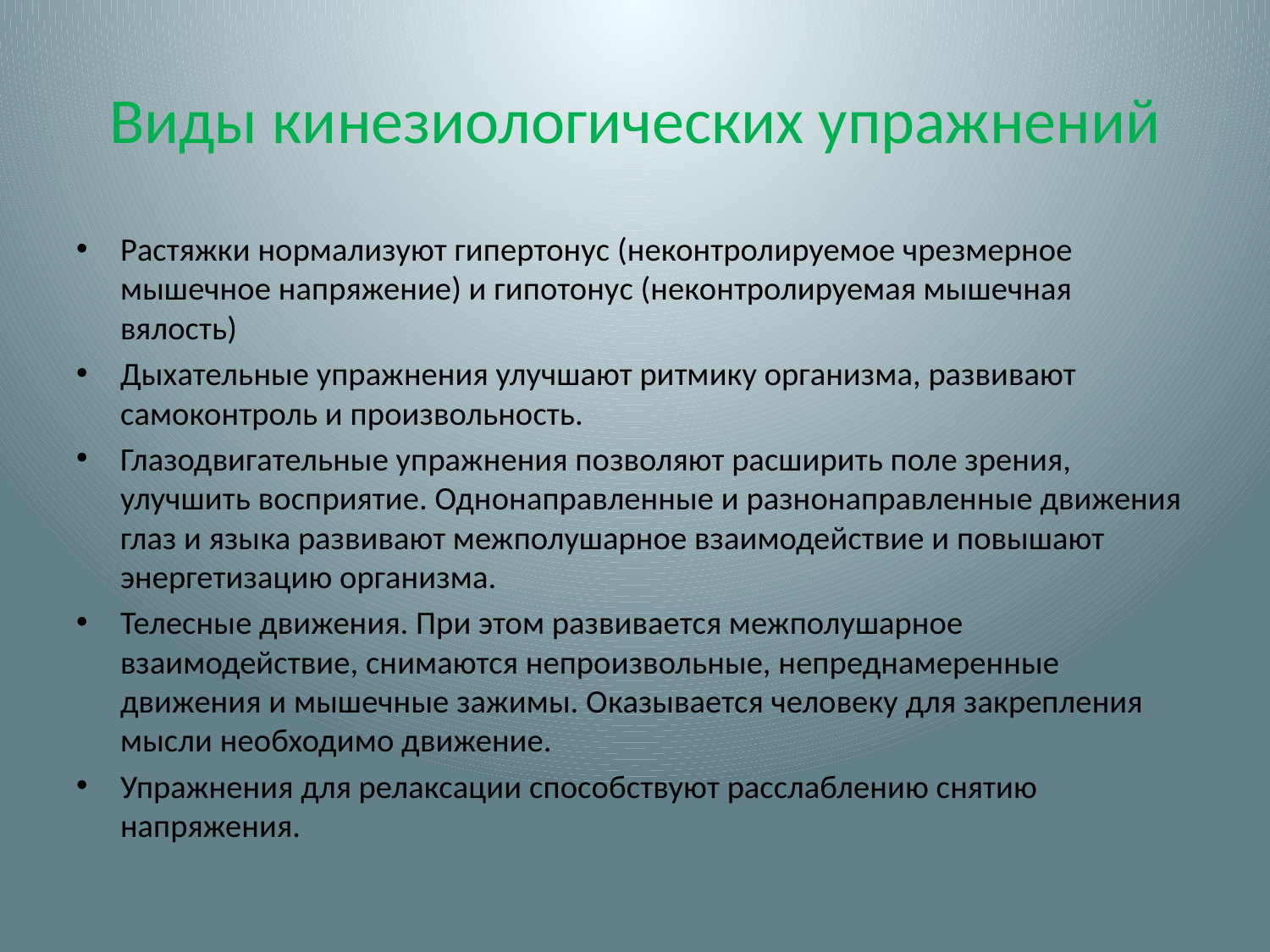

# Виды кинезиологических упражнений
Растяжки нормализуют гипертонус (неконтролируемое чрезмерное мышечное напряжение) и гипотонус (неконтролируемая мышечная вялость)
Дыхательные упражнения улучшают ритмику организма, развивают самоконтроль и произвольность.
Глазодвигательные упражнения позволяют расширить поле зрения, улучшить восприятие. Однонаправленные и разнонаправленные движения глаз и языка развивают межполушарное взаимодействие и повышают энергетизацию организма.
Телесные движения. При этом развивается межполушарное взаимодействие, снимаются непроизвольные, непреднамеренные движения и мышечные зажимы. Оказывается человеку для закрепления мысли необходимо движение.
Упражнения для релаксации способствуют расслаблению снятию напряжения.